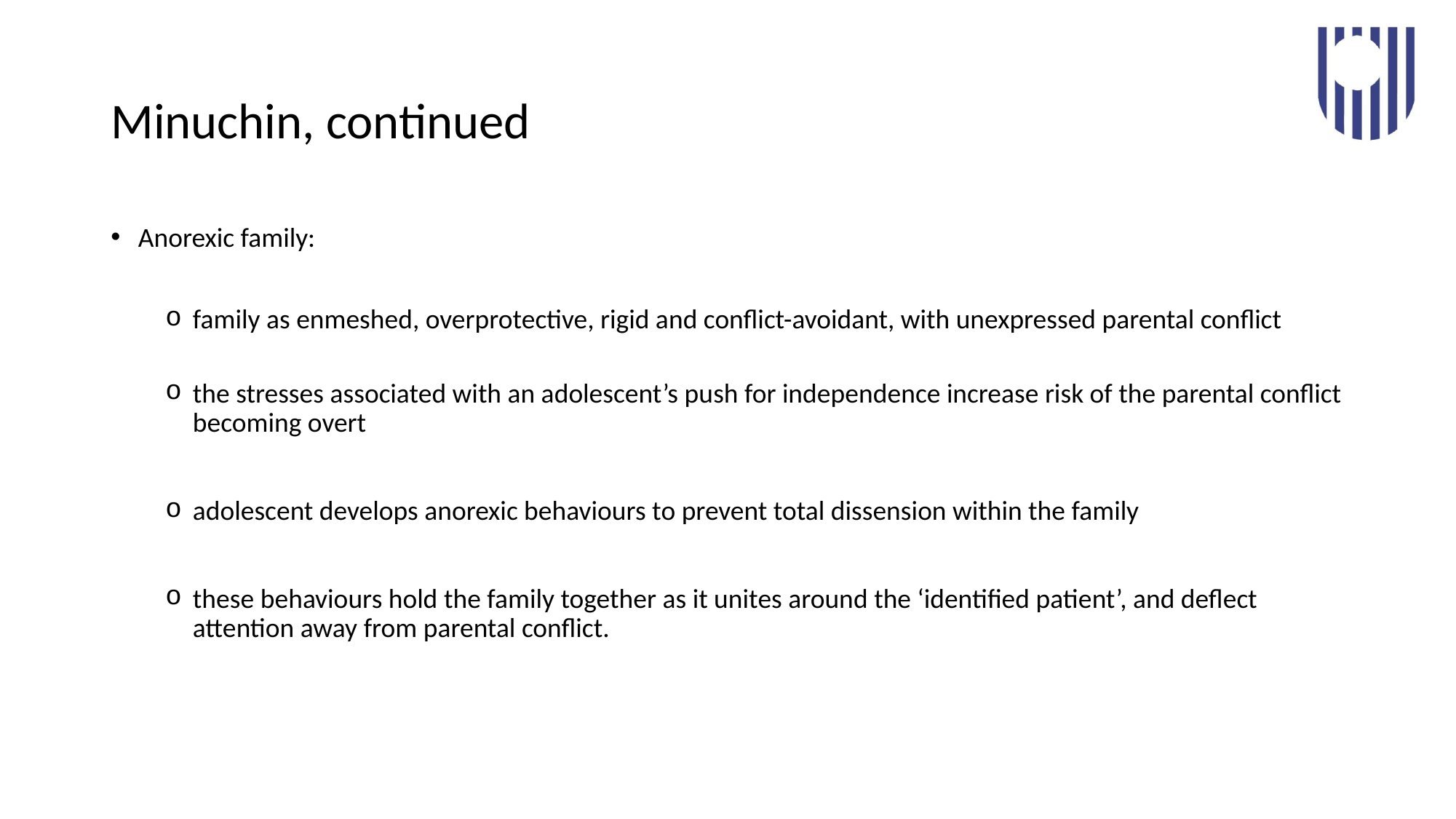

# Minuchin, continued
Anorexic family:

family as enmeshed, overprotective, rigid and conflict-avoidant, with unexpressed parental conflict

the stresses associated with an adolescent’s push for independence increase risk of the parental conflict becoming overt

adolescent develops anorexic behaviours to prevent total dissension within the family

these behaviours hold the family together as it unites around the ‘identified patient’, and deflect attention away from parental conflict.